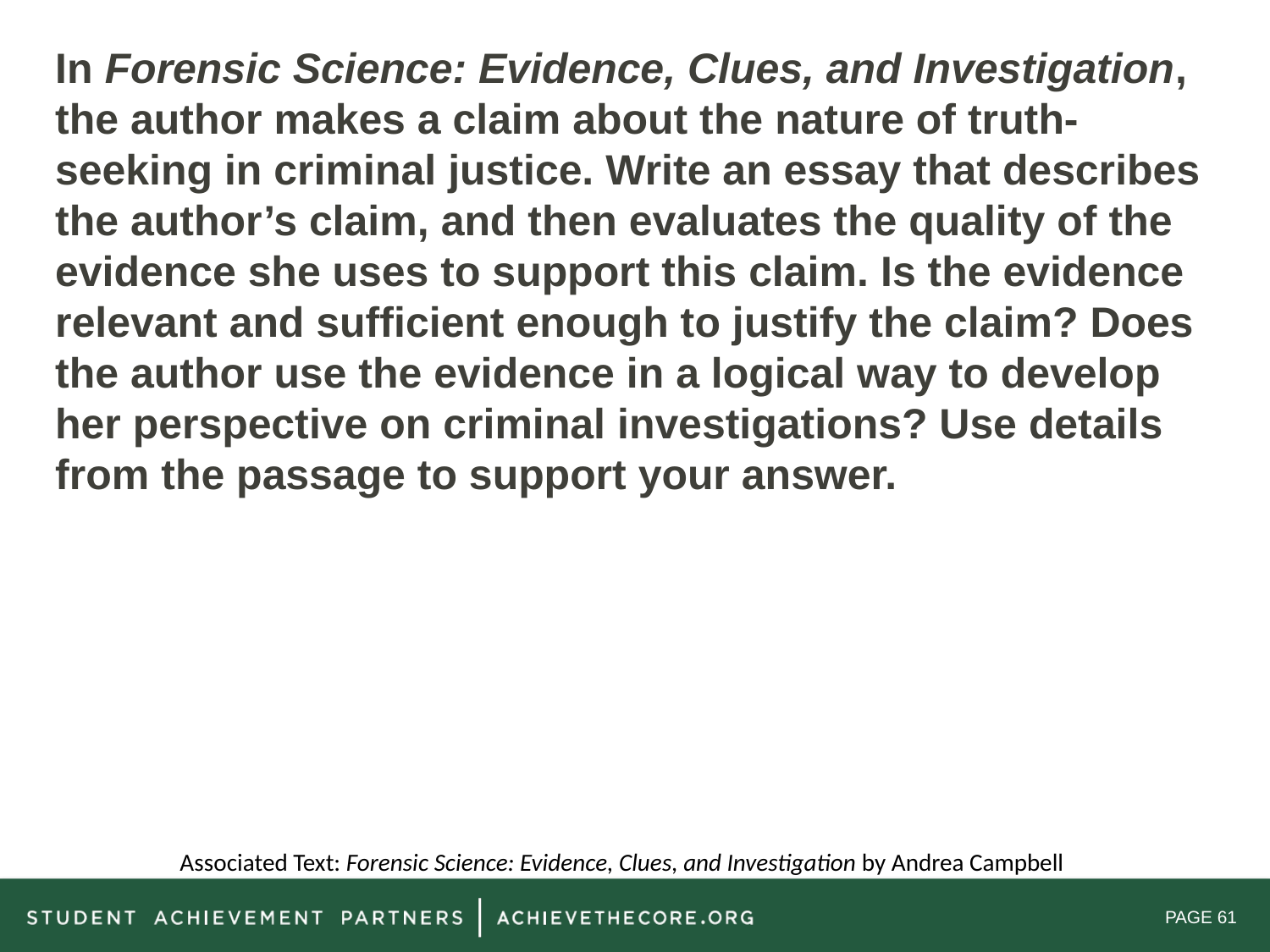

In Forensic Science: Evidence, Clues, and Investigation, the author makes a claim about the nature of truth-seeking in criminal justice. Write an essay that describes the author’s claim, and then evaluates the quality of the evidence she uses to support this claim. Is the evidence relevant and sufficient enough to justify the claim? Does the author use the evidence in a logical way to develop her perspective on criminal investigations? Use details from the passage to support your answer.

Associated Text: Forensic Science: Evidence, Clues, and Investigation by Andrea Campbell